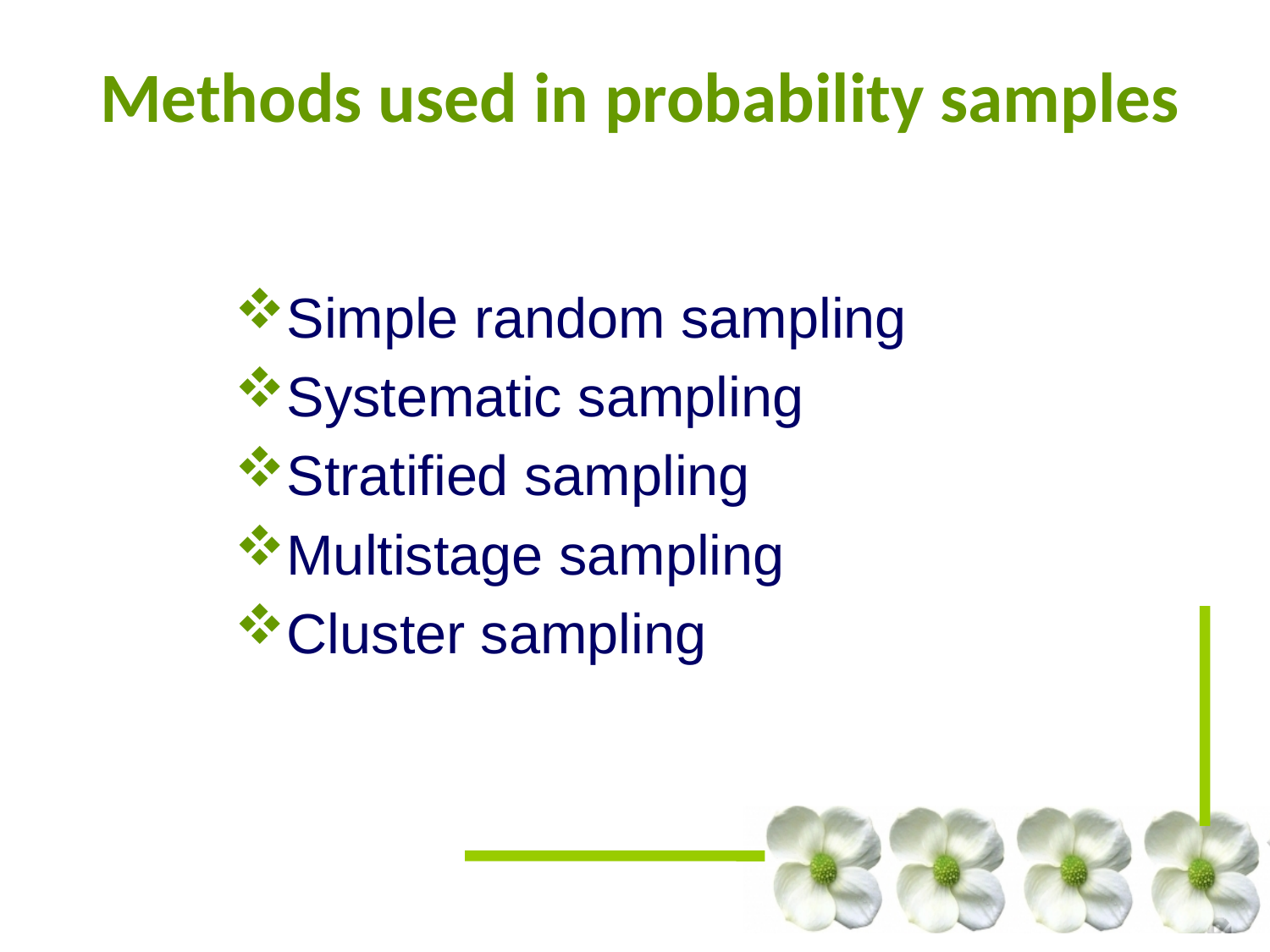

# Methods used in probability samples
Simple random sampling
Systematic sampling
Stratified sampling
Multistage sampling
Cluster sampling